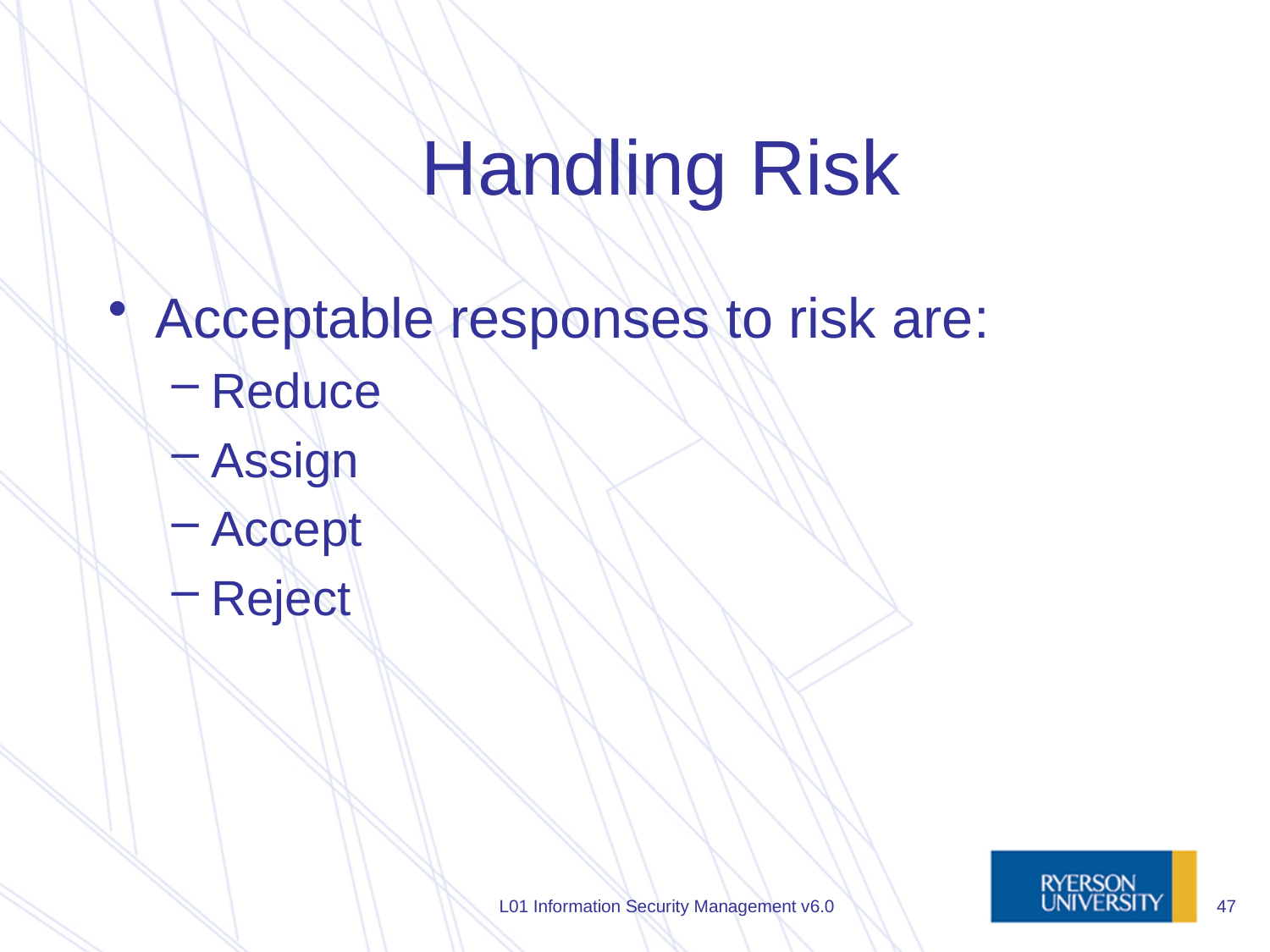

# Handling Risk
Acceptable responses to risk are:
Reduce
Assign
Accept
Reject
L01 Information Security Management v6.0
47